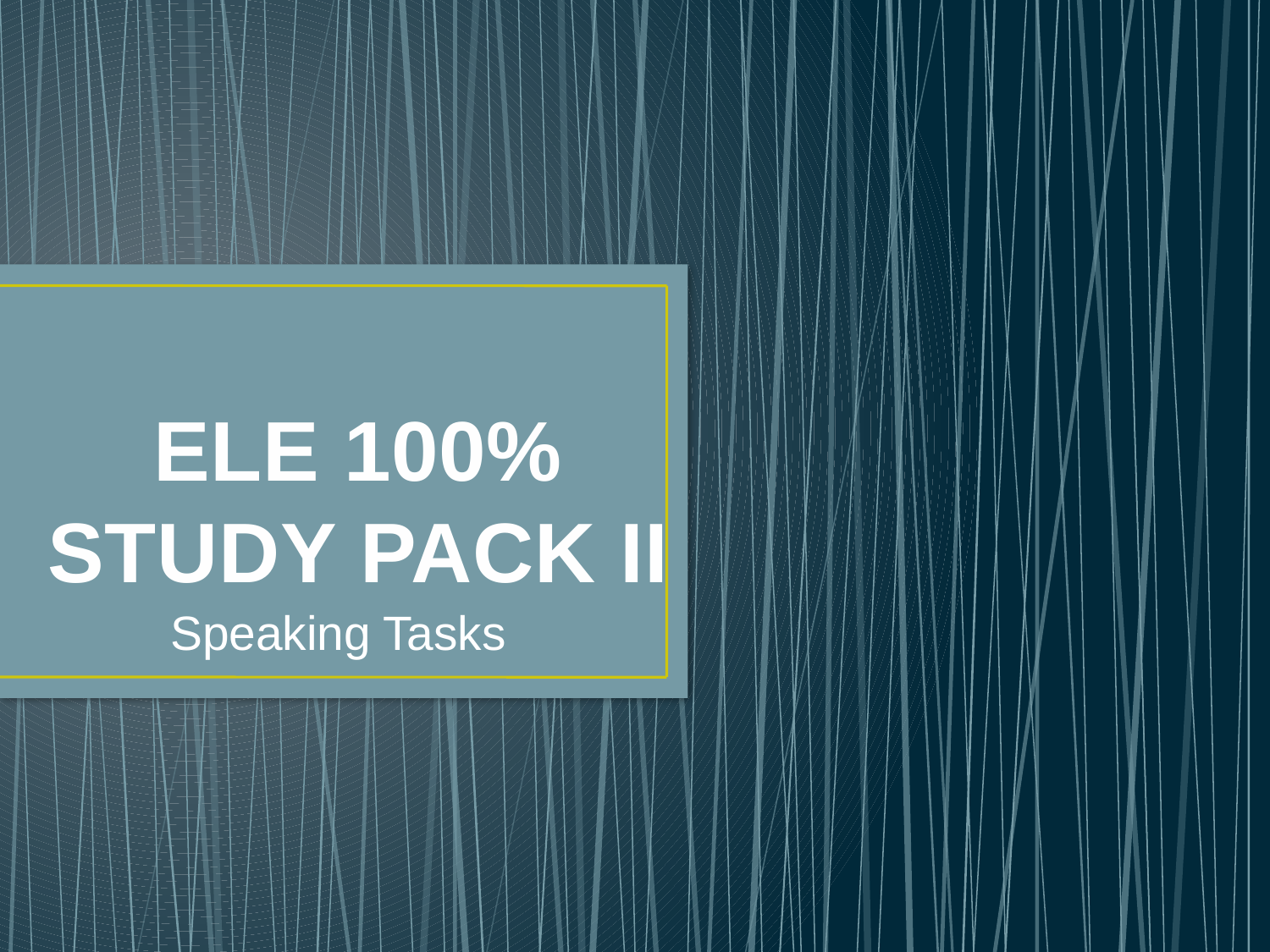

# ELE 100% STUDY PACK II
Speaking Tasks